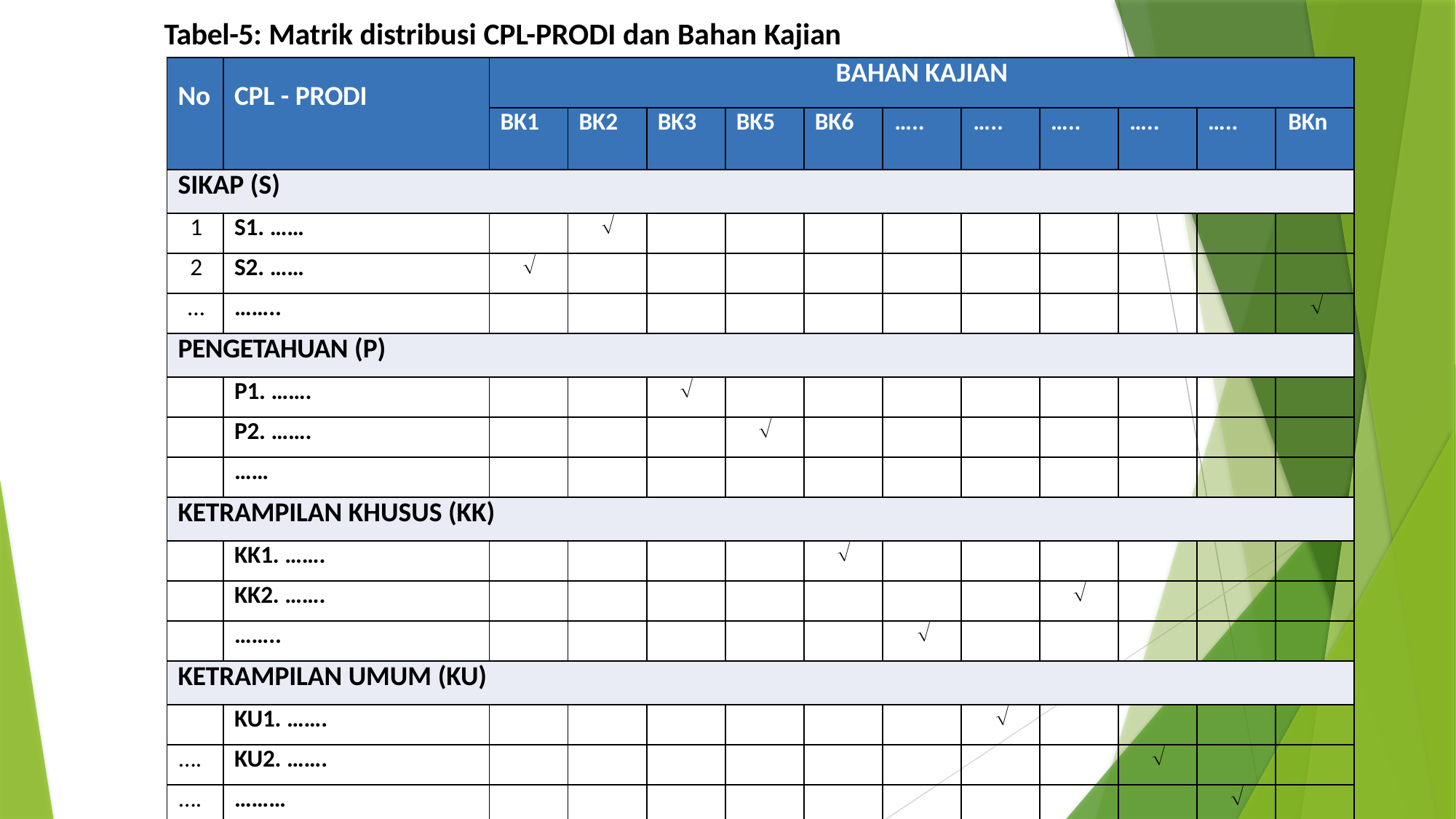

# Tabel-5: Matrik distribusi CPL-PRODI dan Bahan Kajian
| No | CPL - PRODI | BAHAN KAJIAN |  |  |  |  |  |  |  |  |  |  |
| --- | --- | --- | --- | --- | --- | --- | --- | --- | --- | --- | --- | --- |
|  |  | BK1 | BK2 | BK3 | BK5 | BK6 | ….. | ….. | ….. | ….. | ….. | BKn |
| SIKAP (S) |  |  |  |  |  |  |  |  |  |  |  |  |
| 1 | S1. …… |  | √ |  |  |  |  |  |  |  |  |  |
| 2 | S2. …… | √ |  |  |  |  |  |  |  |  |  |  |
| … | …….. |  |  |  |  |  |  |  |  |  |  | √ |
| PENGETAHUAN (P) |  |  |  |  |  |  |  |  |  |  |  |  |
|  | P1. ……. |  |  | √ |  |  |  |  |  |  |  |  |
|  | P2. ……. |  |  |  | √ |  |  |  |  |  |  |  |
|  | …… |  |  |  |  |  |  |  |  |  |  |  |
| KETRAMPILAN KHUSUS (KK) |  |  |  |  |  |  |  |  |  |  |  |  |
|  | KK1. ……. |  |  |  |  | √ |  |  |  |  |  |  |
|  | KK2. ……. |  |  |  |  |  |  |  | √ |  |  |  |
|  | …….. |  |  |  |  |  | √ |  |  |  |  |  |
| KETRAMPILAN UMUM (KU) |  |  |  |  |  |  |  |  |  |  |  |  |
|  | KU1. ……. |  |  |  |  |  |  | √ |  |  |  |  |
| …. | KU2. ……. |  |  |  |  |  |  |  |  | √ |  |  |
| …. | ……… |  |  |  |  |  |  |  |  |  | √ |  |